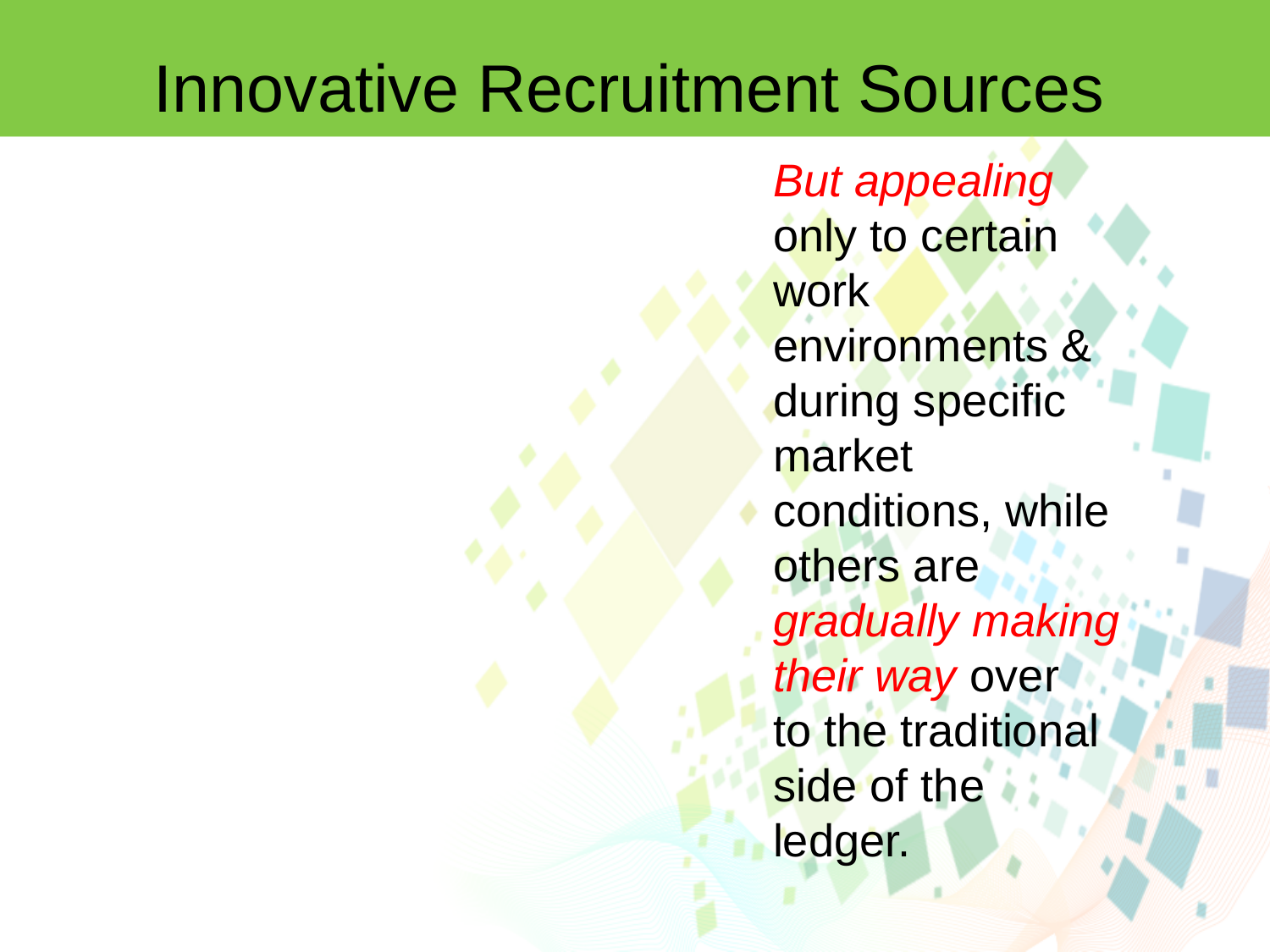

Innovative Recruitment Sources
But appealing only to certain work environments &
during specific market conditions, while others are gradually making their way over
to the traditional side of the ledger.